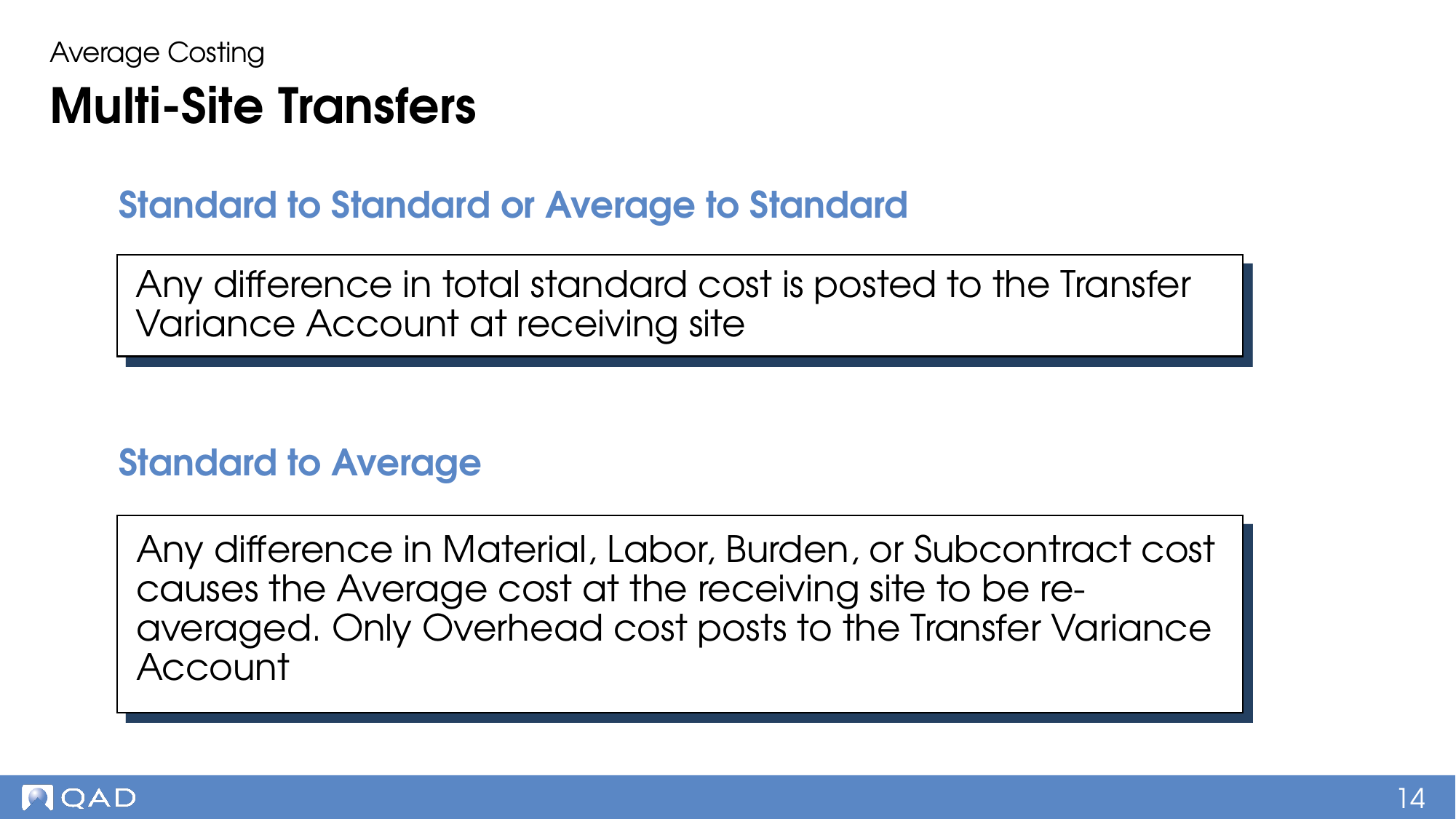

Average Costing
# Multi-Site Transfers
Standard to Standard or Average to Standard

Any difference in total standard cost is posted to the Transfer Variance Account at receiving site
Standard to Average

Any difference in Material, Labor, Burden, or Subcontract cost causes the Average cost at the receiving site to be re-averaged. Only Overhead cost posts to the Transfer Variance Account
14